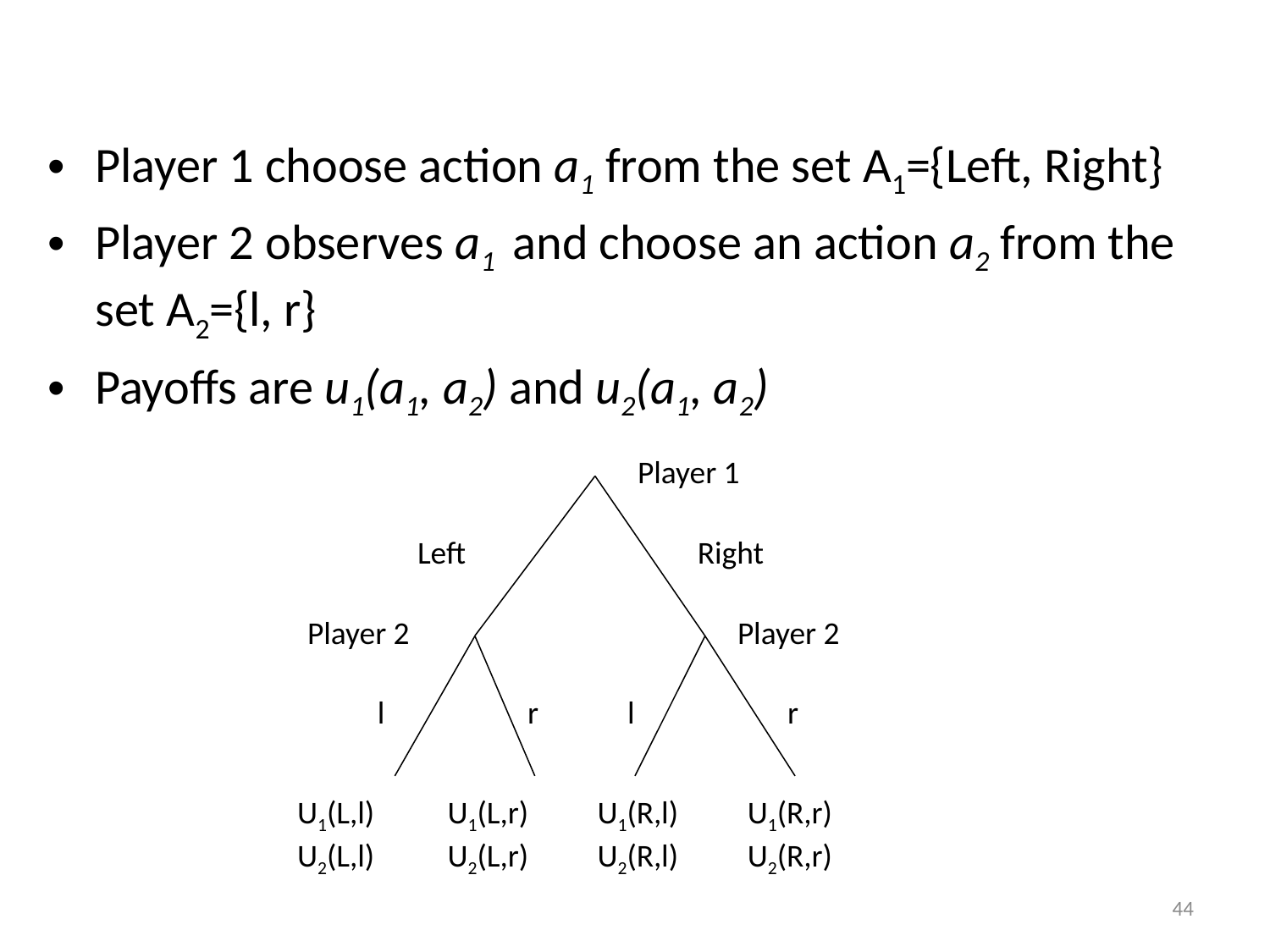

Player 1 choose action a1 from the set A1={Left, Right}
Player 2 observes a1  and choose an action a2 from the set A2={l, r}
Payoffs are u1(a1, a2) and u2(a1, a2)
Player 1

Left
Right
Player 2
Player 2

l
r
l
r
U1(L,l)
U2(L,l)
U1(L,r)
U2(L,r)
U1(R,l)
U2(R,l)
U1(R,r)
U2(R,r)
44